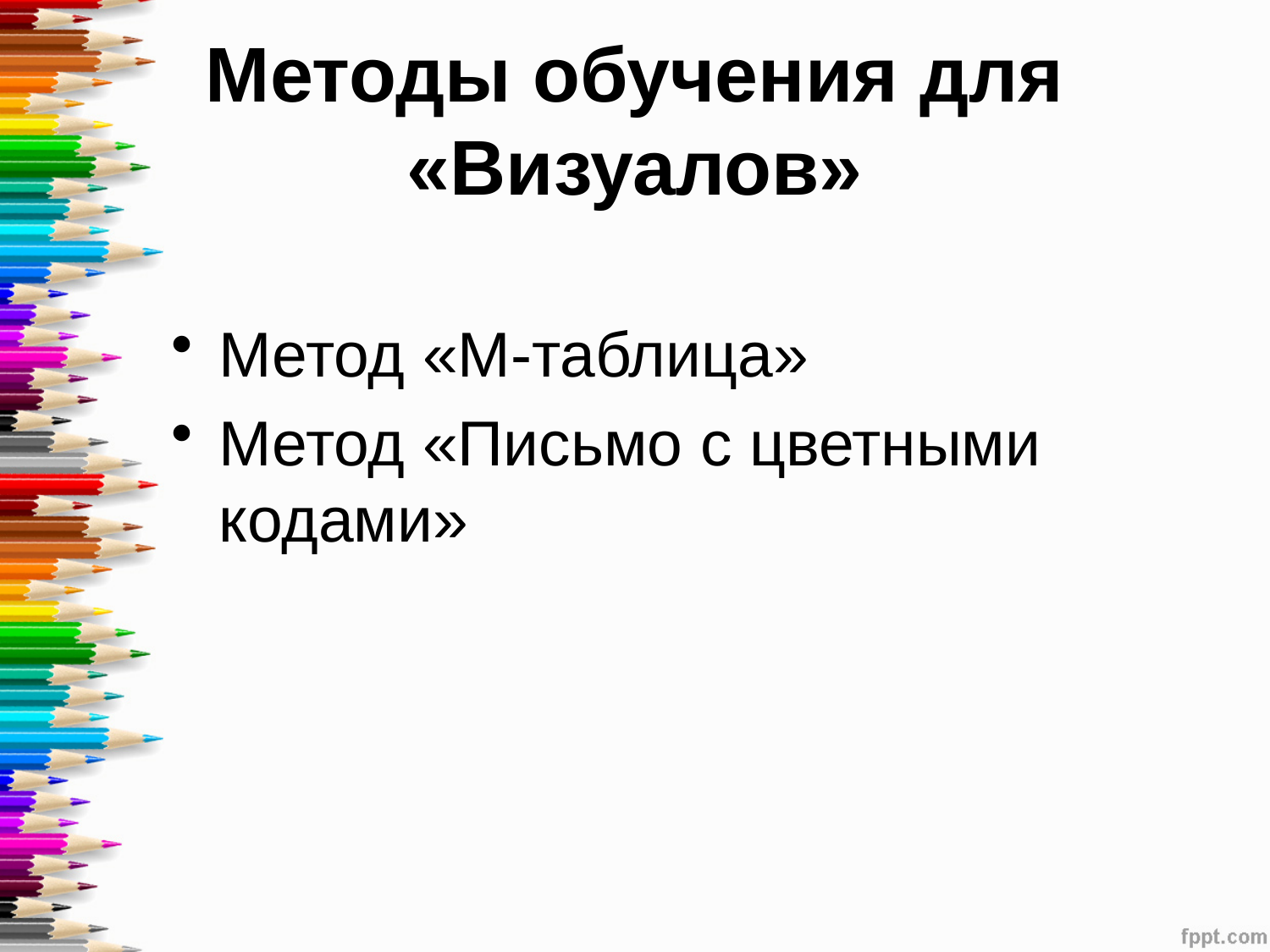

# Методы обучения для «Визуалов»
Метод «М-таблица»
Метод «Письмо с цветными кодами»